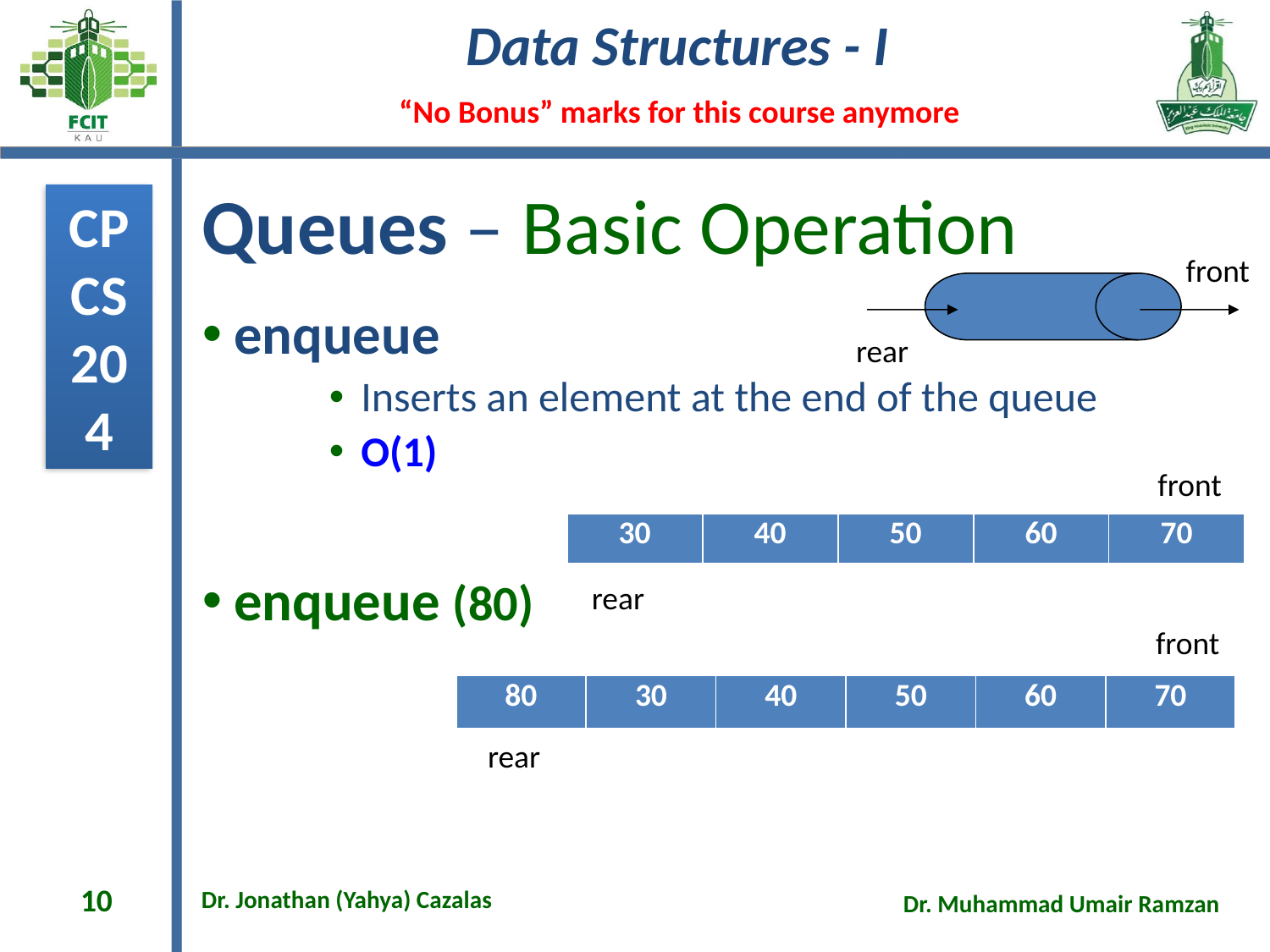

# Queues – Basic Operation
front

rear
enqueue
Inserts an element at the end of the queue
O(1)

enqueue (80)
front
| 30 | 40 | 50 | 60 | 70 |
| --- | --- | --- | --- | --- |
rear
front
| 80 | 30 | 40 | 50 | 60 | 70 |
| --- | --- | --- | --- | --- | --- |
rear
10